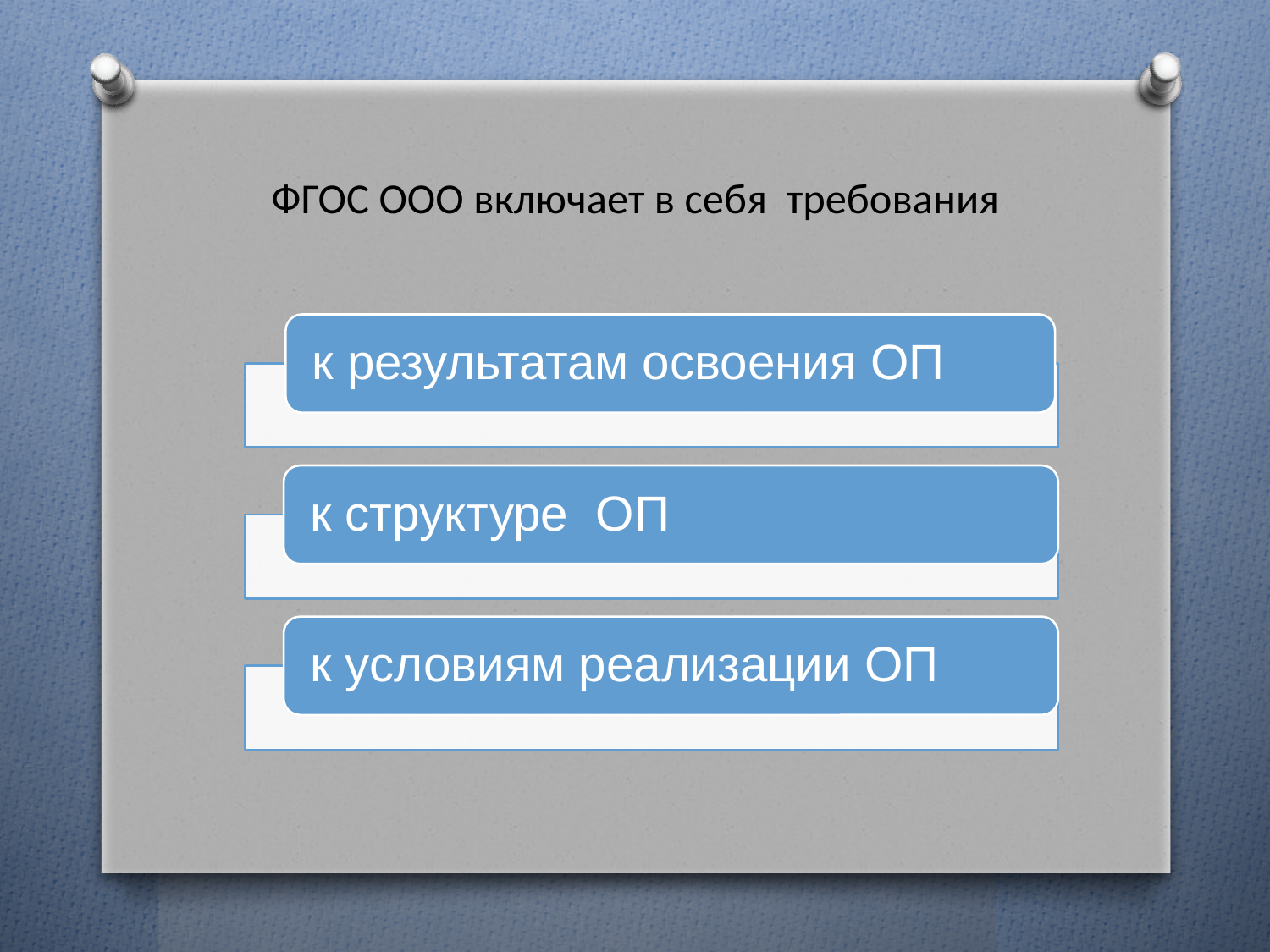

# ФГОС ООО включает в себя  требования
к результатам освоения ОП
к структуре  ОП
к условиям реализации ОП